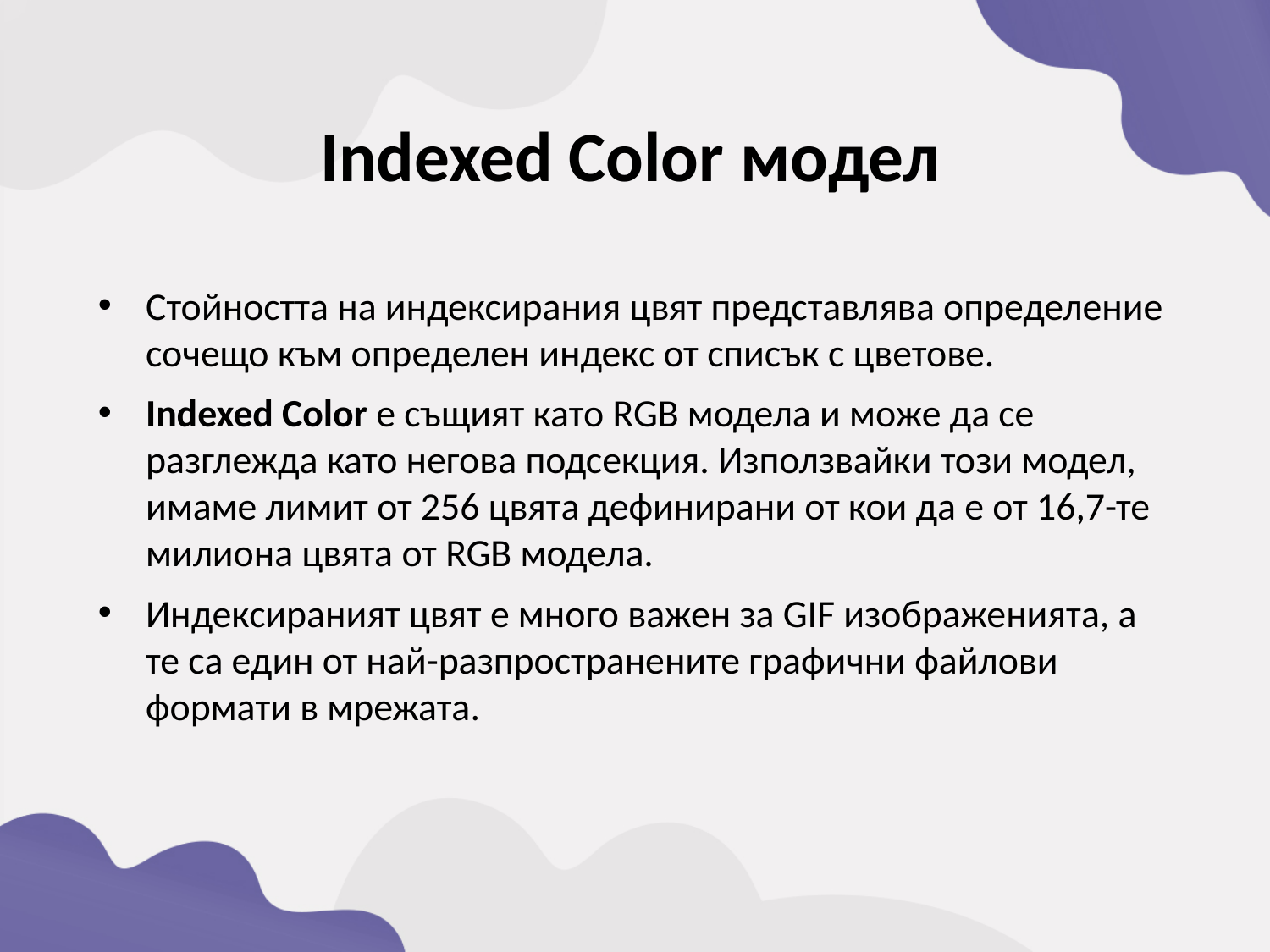

Indexed Color модел
Стойността на индексирания цвят представлява определение сочещо към определен индекс от списък с цветове.
Indexed Color е същият като RGB модела и може да се разглежда като негова подсекция. Използвайки този модел, имаме лимит от 256 цвята дефинирани от кои да е от 16,7-те милиона цвята от RGB модела.
Индексираният цвят е много важен за GIF изображенията, а те са един от най-разпространените графични файлови формати в мрежата.